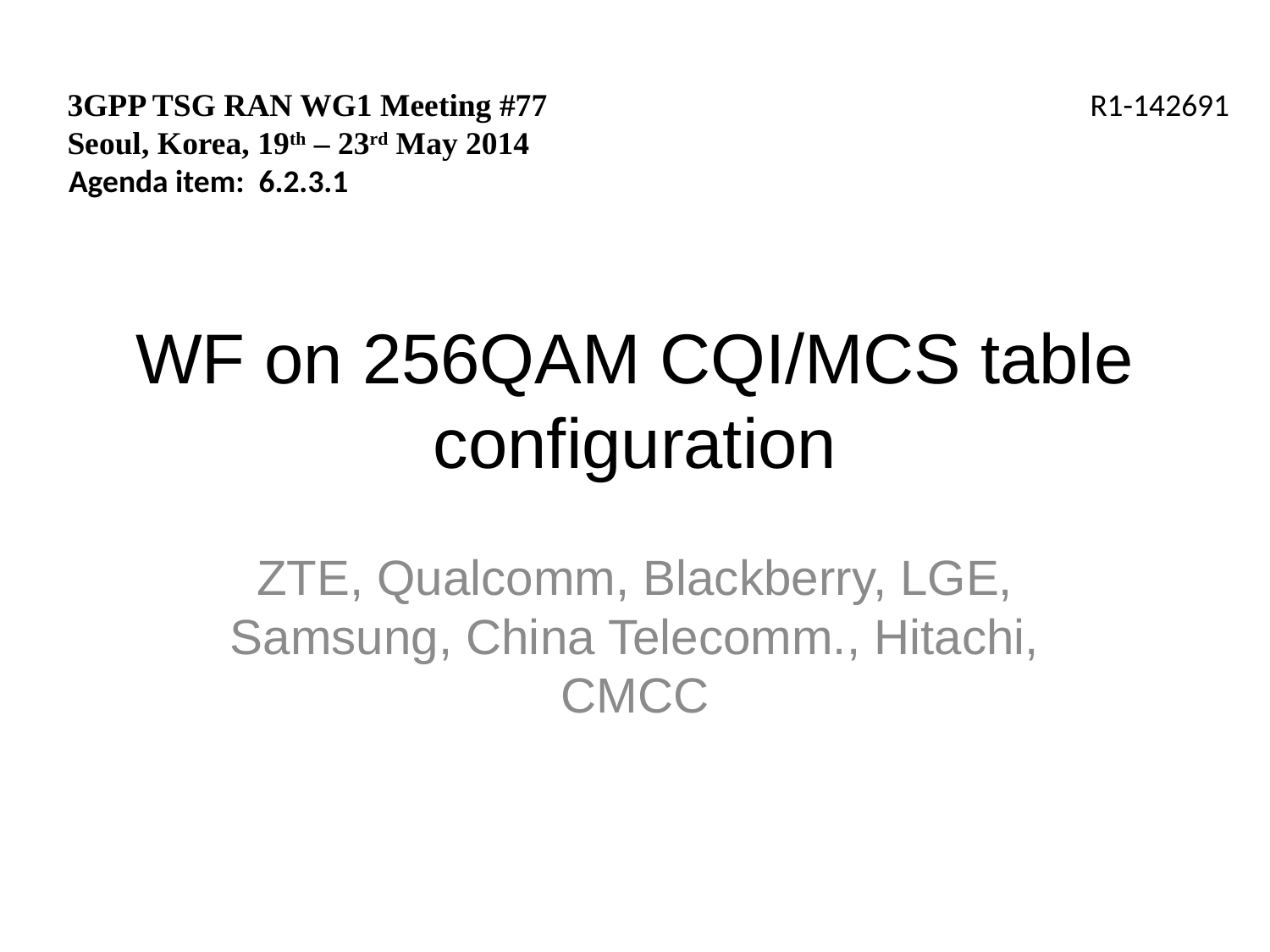

3GPP TSG RAN WG1 Meeting #77	                                                                R1-142691
Seoul, Korea, 19th – 23rd May 2014
Agenda item:  6.2.3.1
# WF on 256QAM CQI/MCS table configuration
ZTE, Qualcomm, Blackberry, LGE, Samsung, China Telecomm., Hitachi, CMCC